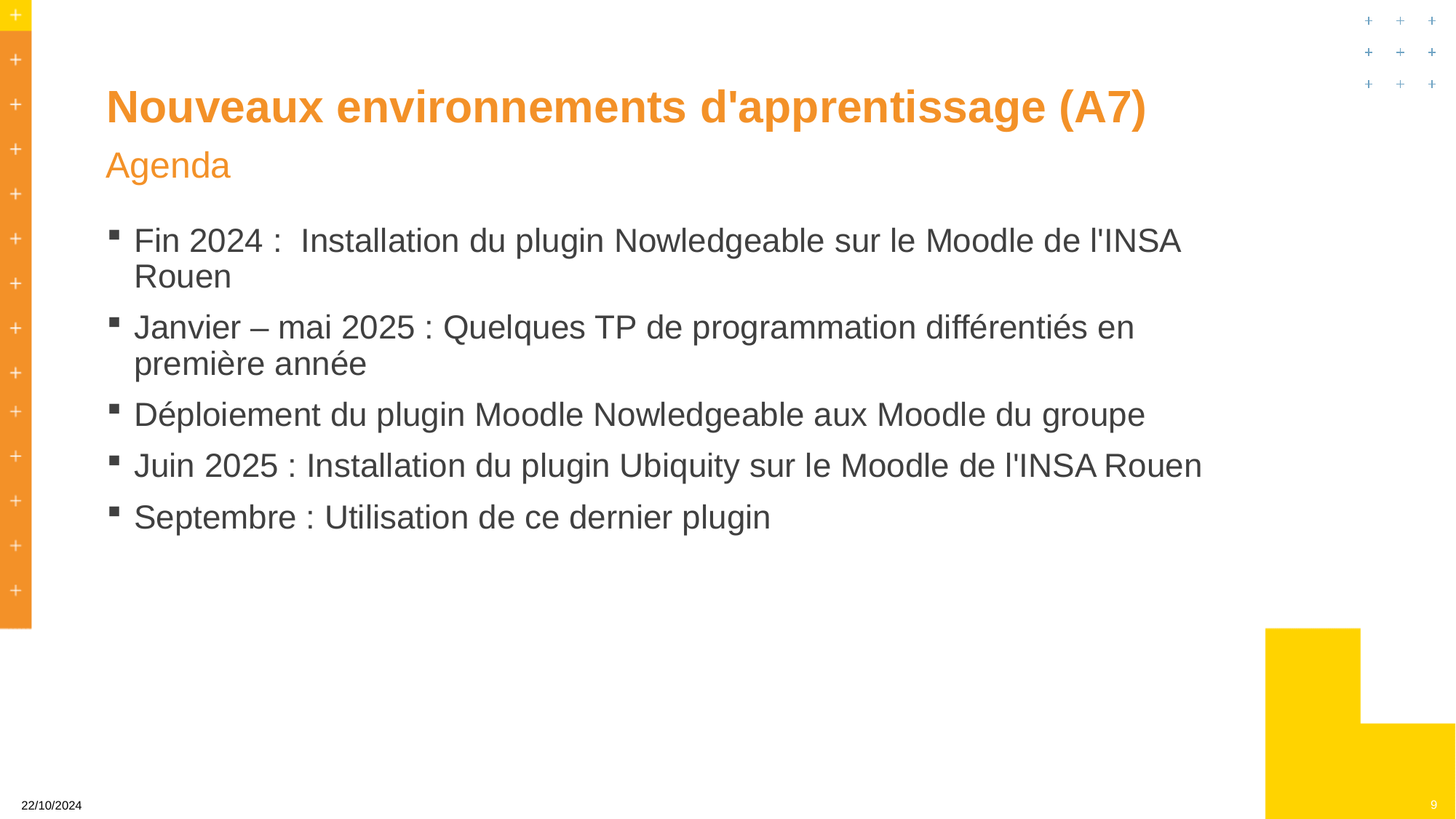

# Nouveaux environnements d'apprentissage (A7)

Agenda

Fin 2024 :  Installation du plugin Nowledgeable sur le Moodle de l'INSA Rouen
Janvier – mai 2025 : Quelques TP de programmation différentiés en première année
Déploiement du plugin Moodle Nowledgeable aux Moodle du groupe
Juin 2025 : Installation du plugin Ubiquity sur le Moodle de l'INSA Rouen
Septembre : Utilisation de ce dernier plugin
9
22/10/2024